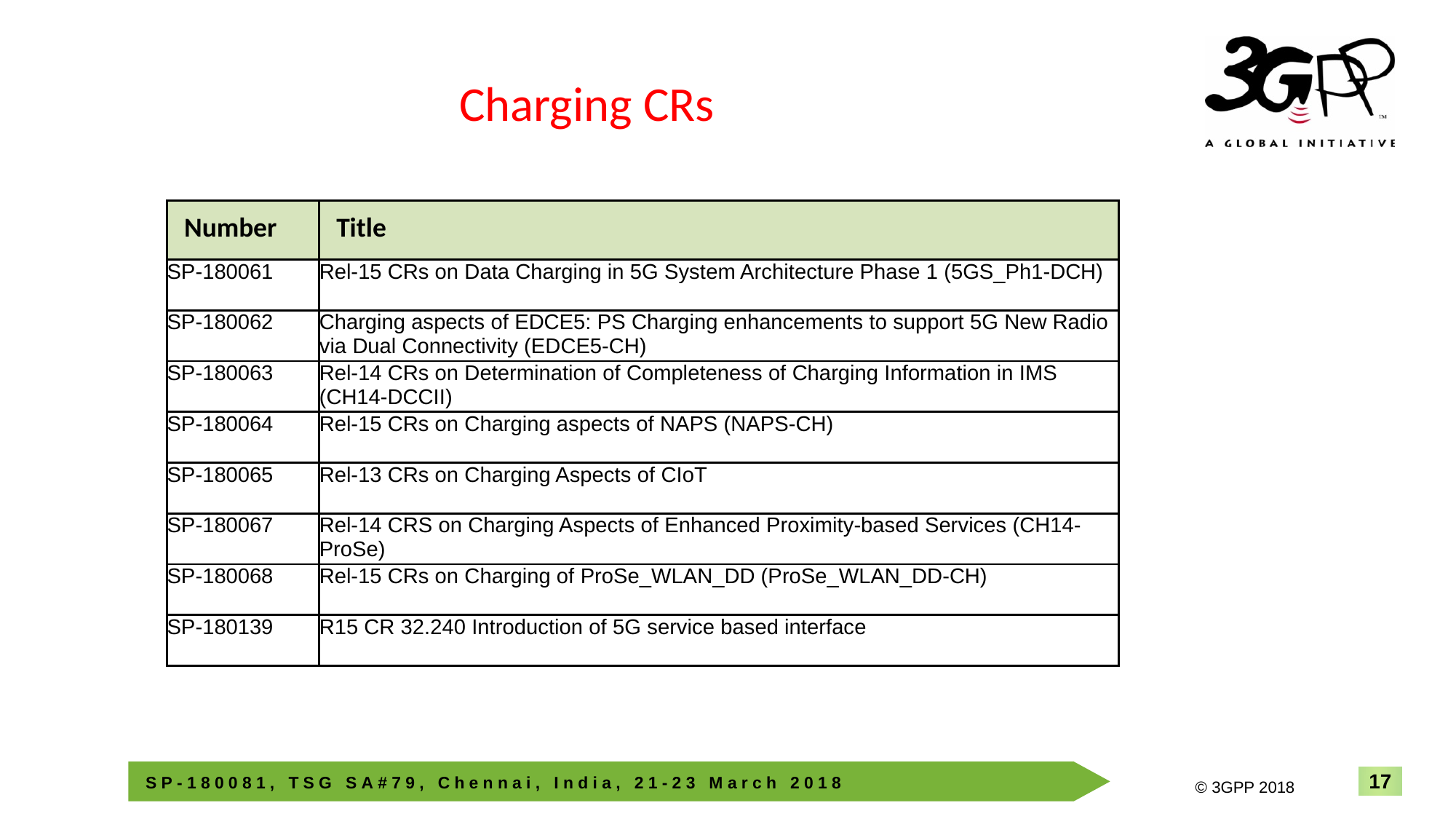

Charging CRs
| Number | Title |
| --- | --- |
| SP-180061 | Rel-15 CRs on Data Charging in 5G System Architecture Phase 1 (5GS\_Ph1-DCH) |
| SP-180062 | Charging aspects of EDCE5: PS Charging enhancements to support 5G New Radio via Dual Connectivity (EDCE5-CH) |
| SP-180063 | Rel-14 CRs on Determination of Completeness of Charging Information in IMS (CH14-DCCII) |
| SP-180064 | Rel-15 CRs on Charging aspects of NAPS (NAPS-CH) |
| SP-180065 | Rel-13 CRs on Charging Aspects of CIoT |
| SP-180067 | Rel-14 CRS on Charging Aspects of Enhanced Proximity-based Services (CH14-ProSe) |
| SP-180068 | Rel-15 CRs on Charging of ProSe\_WLAN\_DD (ProSe\_WLAN\_DD-CH) |
| SP-180139 | R15 CR 32.240 Introduction of 5G service based interface |